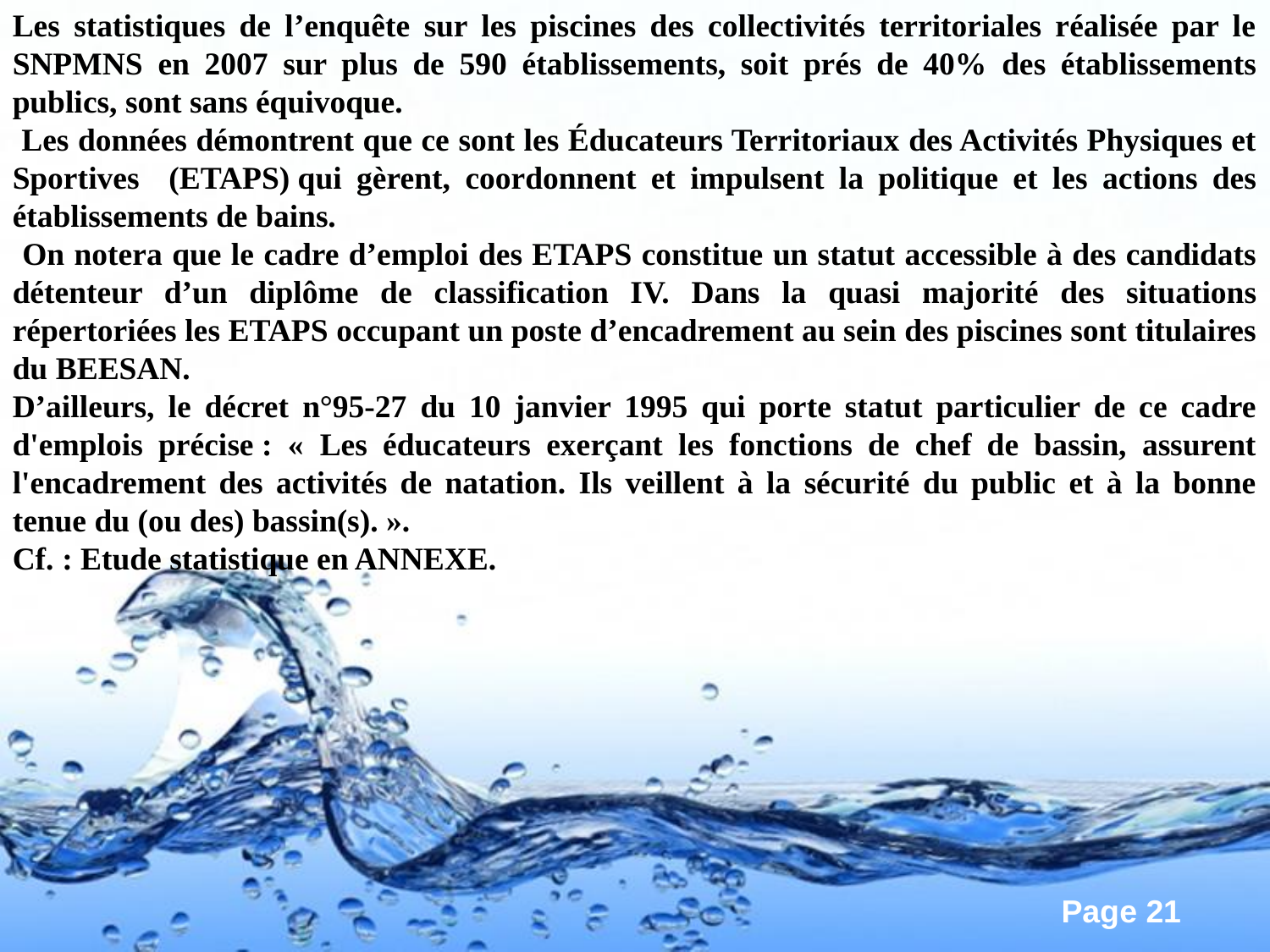

Les statistiques de l’enquête sur les piscines des collectivités territoriales réalisée par le SNPMNS en 2007 sur plus de 590 établissements, soit prés de 40% des établissements publics, sont sans équivoque.
 Les données démontrent que ce sont les Éducateurs Territoriaux des Activités Physiques et Sportives  (ETAPS) qui gèrent, coordonnent et impulsent la politique et les actions des établissements de bains.
 On notera que le cadre d’emploi des ETAPS constitue un statut accessible à des candidats détenteur d’un diplôme de classification IV. Dans la quasi majorité des situations répertoriées les ETAPS occupant un poste d’encadrement au sein des piscines sont titulaires du BEESAN.
D’ailleurs, le décret n°95-27 du 10 janvier 1995 qui porte statut particulier de ce cadre d'emplois précise : «  Les éducateurs exerçant les fonctions de chef de bassin, assurent l'encadrement des activités de natation. Ils veillent à la sécurité du public et à la bonne tenue du (ou des) bassin(s). ».
Cf. : Etude statistique en ANNEXE.